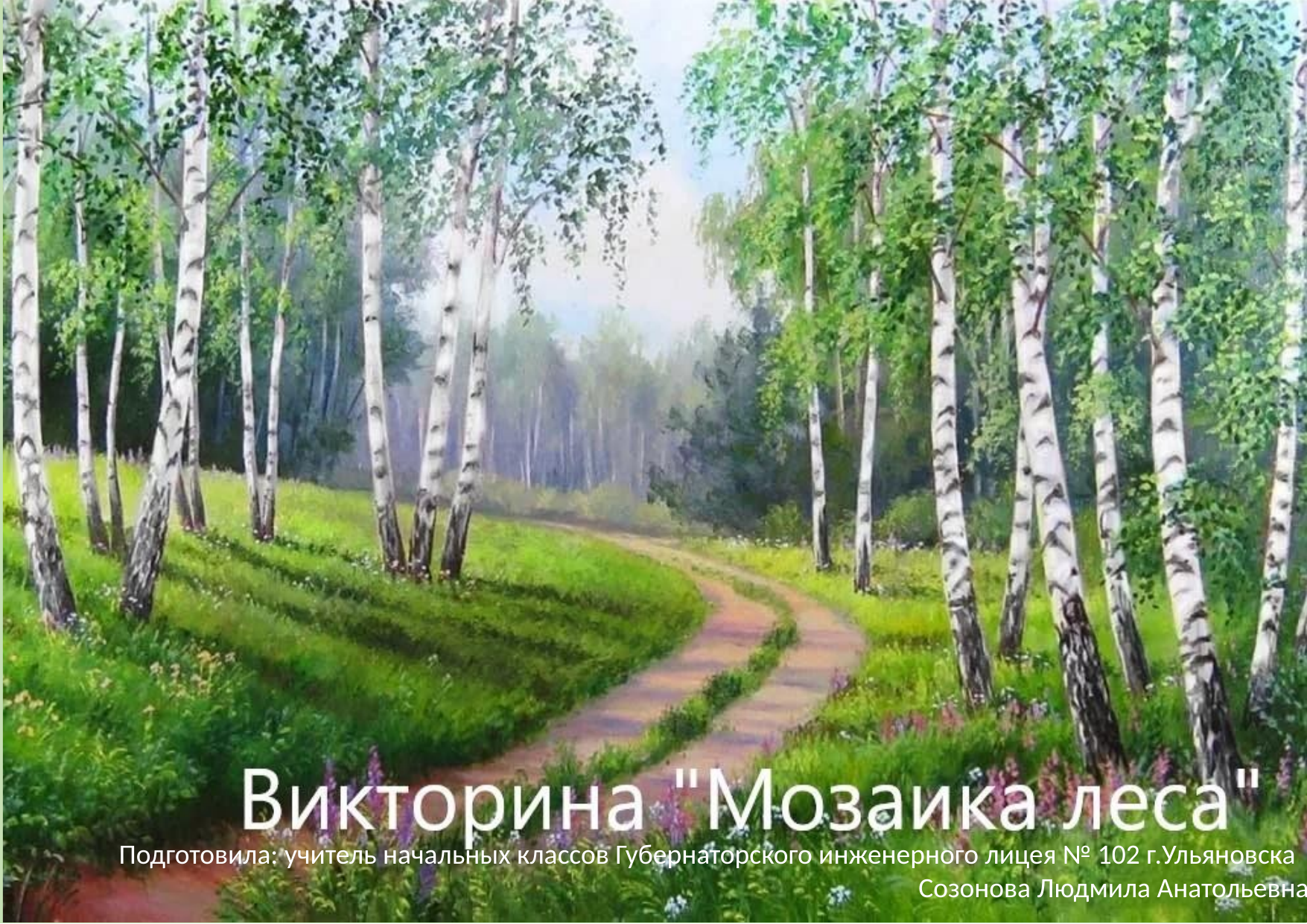

Подготовила: учитель начальных классов Губернаторского инженерного лицея № 102 г.Ульяновска
 Созонова Людмила Анатольевна